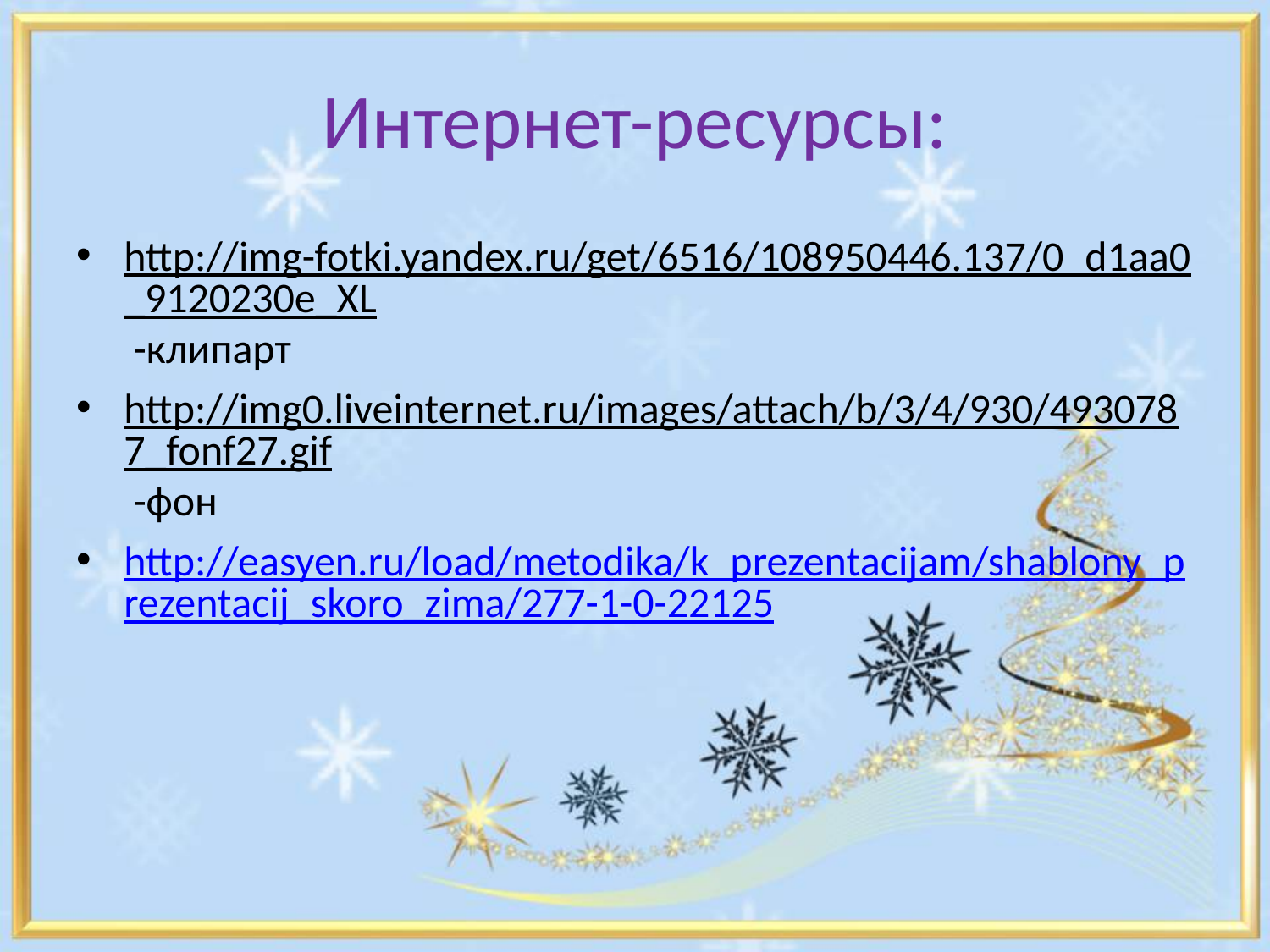

# Интернет-ресурсы:
http://img-fotki.yandex.ru/get/6516/108950446.137/0_d1aa0_9120230e_XL -клипарт
http://img0.liveinternet.ru/images/attach/b/3/4/930/4930787_fonf27.gif -фон
http://easyen.ru/load/metodika/k_prezentacijam/shablony_prezentacij_skoro_zima/277-1-0-22125